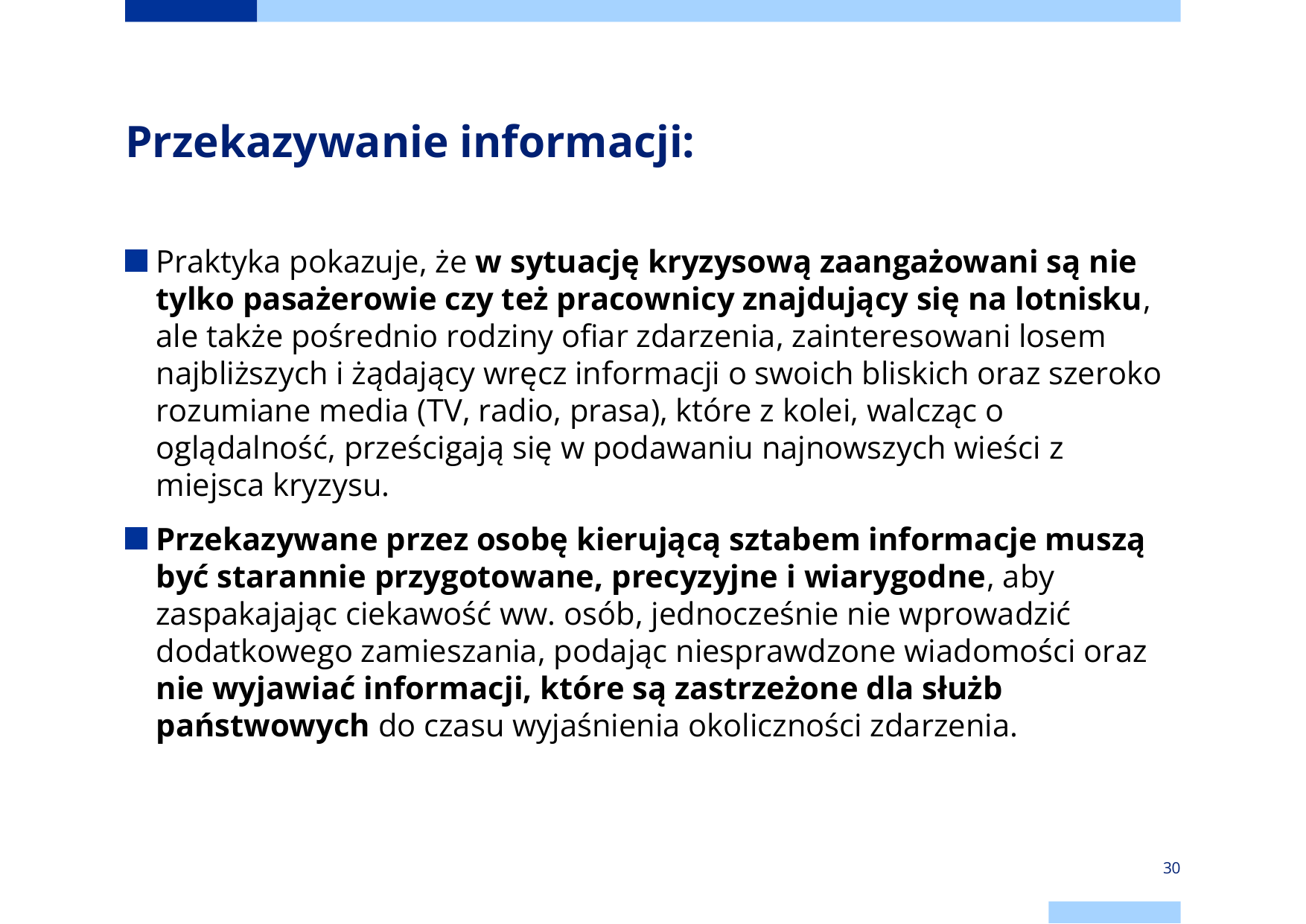

# Przekazywanie informacji:
Praktyka pokazuje, że w sytuację kryzysową zaangażowani są nie tylko pasażerowie czy też pracownicy znajdujący się na lotnisku, ale także pośrednio rodziny ofiar zdarzenia, zainteresowani losem najbliższych i żądający wręcz informacji o swoich bliskich oraz szeroko rozumiane media (TV, radio, prasa), które z kolei, walcząc o oglądalność, prześcigają się w podawaniu najnowszych wieści z miejsca kryzysu.
Przekazywane przez osobę kierującą sztabem informacje muszą być starannie przygotowane, precyzyjne i wiarygodne, aby zaspakajając ciekawość ww. osób, jednocześnie nie wprowadzić dodatkowego zamieszania, podając niesprawdzone wiadomości oraz nie wyjawiać informacji, które są zastrzeżone dla służb państwowych do czasu wyjaśnienia okoliczności zdarzenia.

30